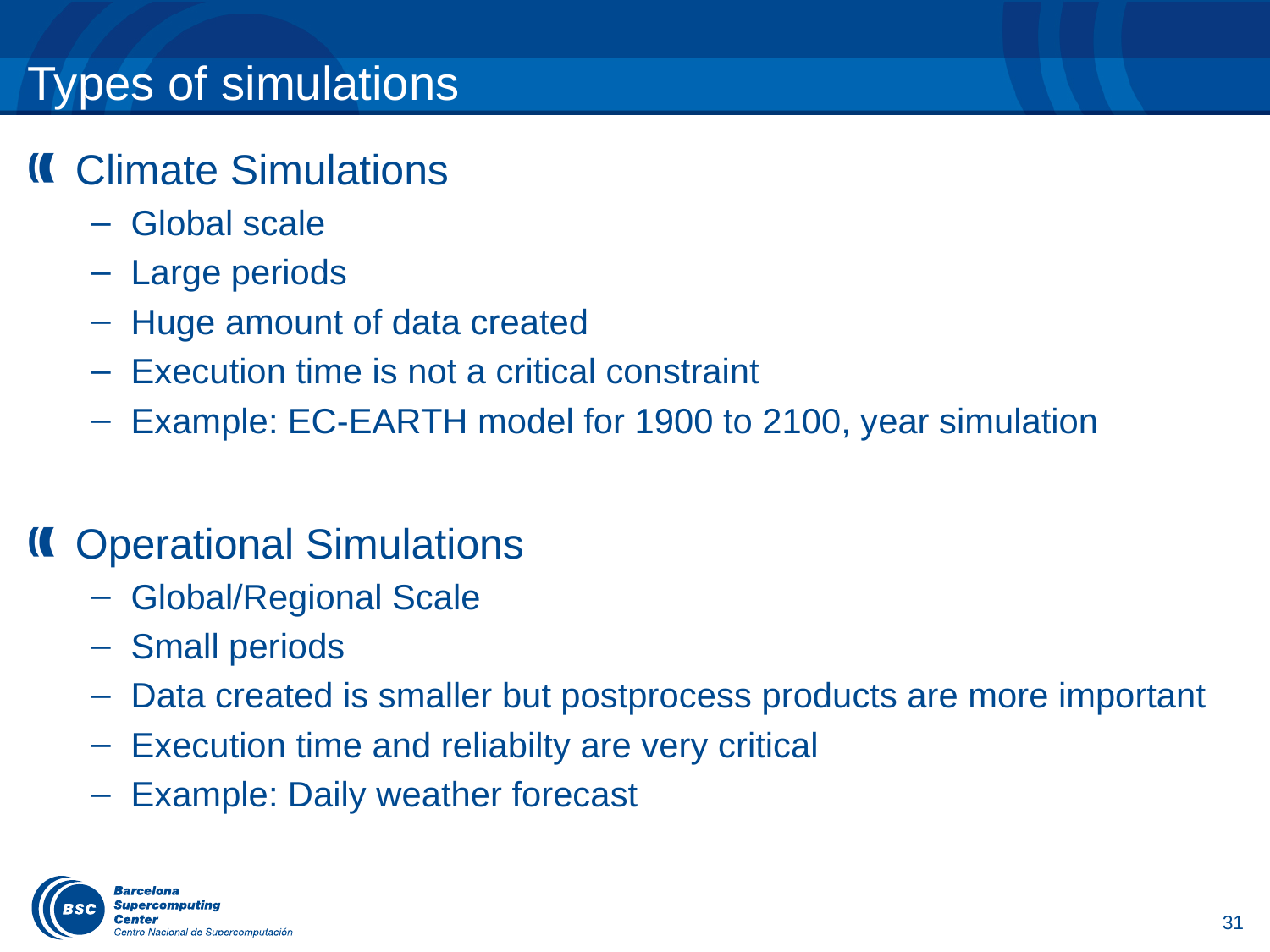

# Types of simulations
Climate Simulations
Global scale
Large periods
Huge amount of data created
Execution time is not a critical constraint
Example: EC-EARTH model for 1900 to 2100, year simulation

Operational Simulations
Global/Regional Scale
Small periods
Data created is smaller but postprocess products are more important
Execution time and reliabilty are very critical
Example: Daily weather forecast
31